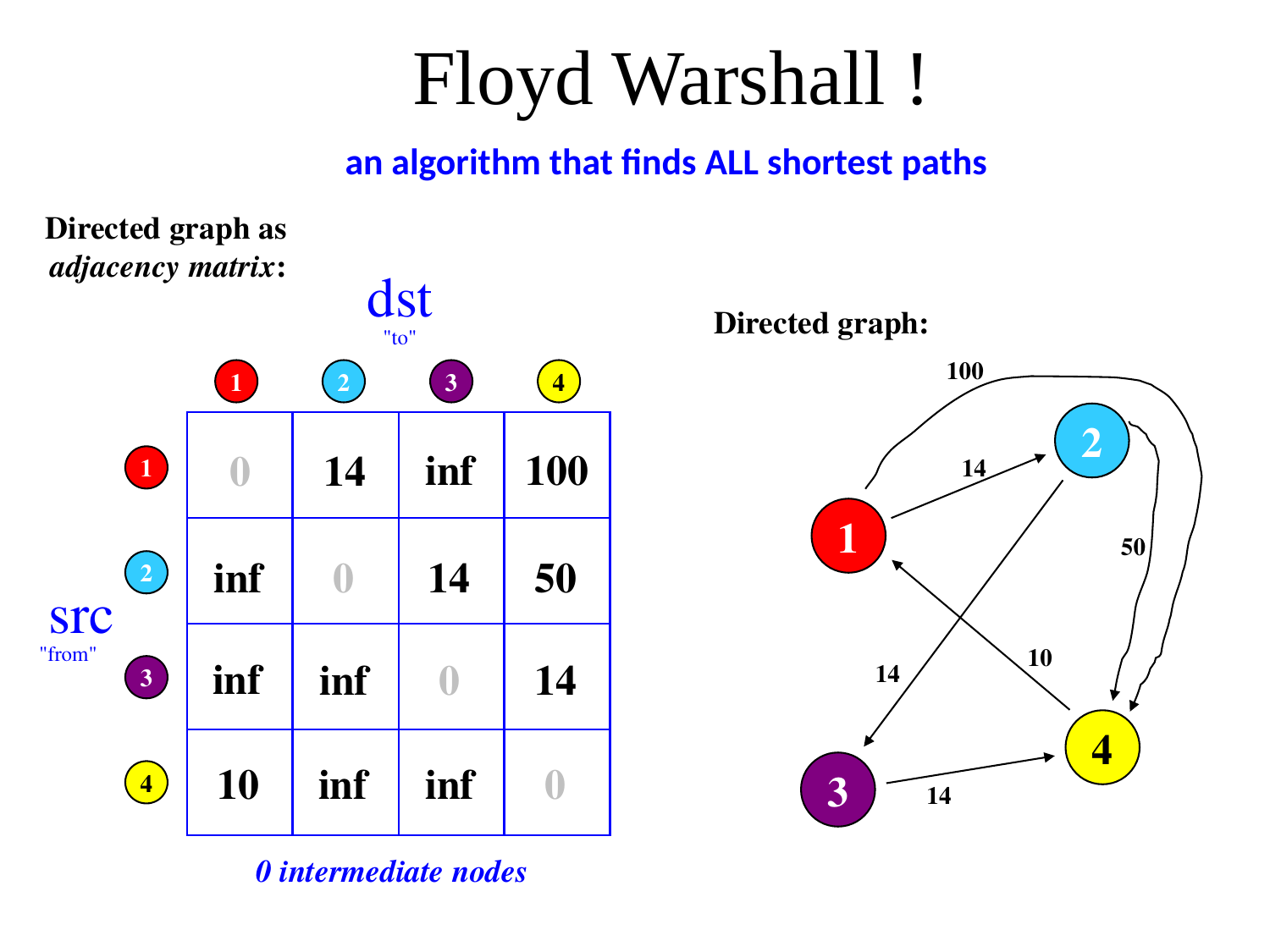

Floyd Warshall !
an algorithm that finds ALL shortest paths
Directed graph as adjacency matrix:
dst
Directed graph:
"to"
100
1
2
3
4

2

inf
100
0
14
14
1

1

50
14
inf
0
50
2

src

"from"
10
inf
inf
0
14
14
3
4

inf
10
inf
0
3

4
14
0 intermediate nodes